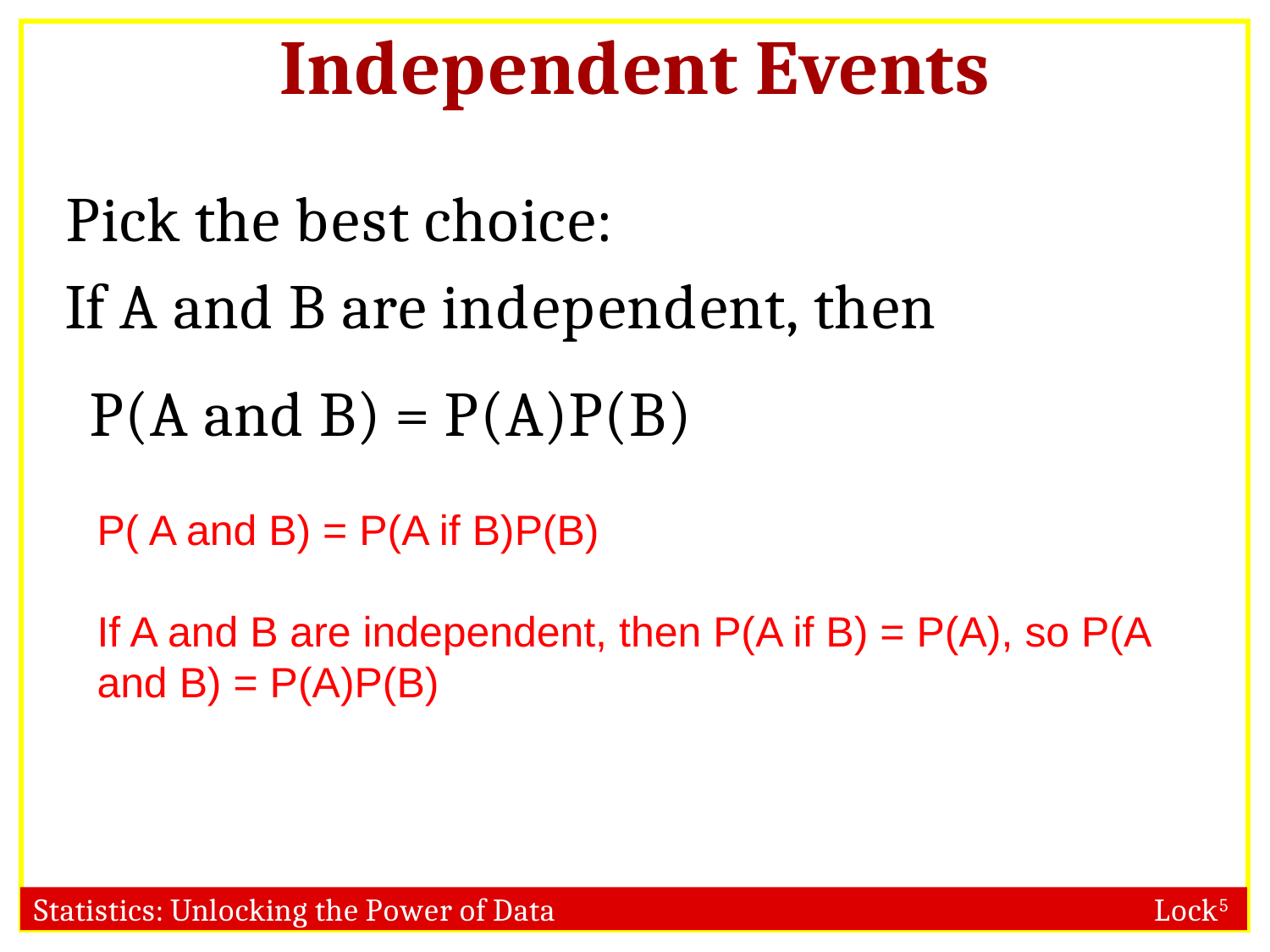

Independent Events
Pick the best choice:
If A and B are independent, then
P(A and B) = P(A)P(B)
P( A and B) = P(A if B)P(B)

If A and B are independent, then P(A if B) = P(A), so P(A and B) = P(A)P(B)